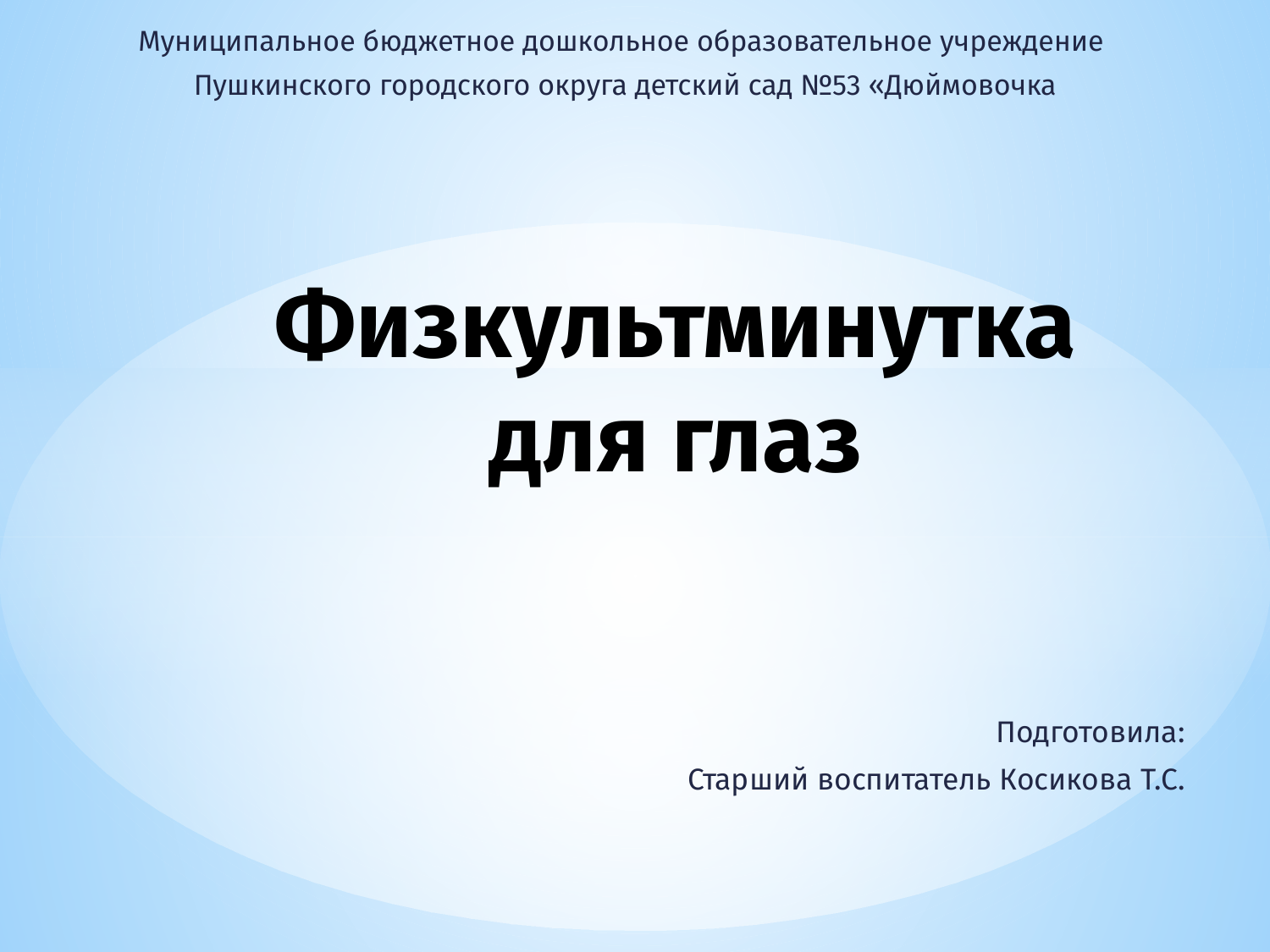

Муниципальное бюджетное дошкольное образовательное учреждение
Пушкинского городского округа детский сад №53 «Дюймовочка
# Физкультминутка для глаз
Подготовила:
Старший воспитатель Косикова Т.С.